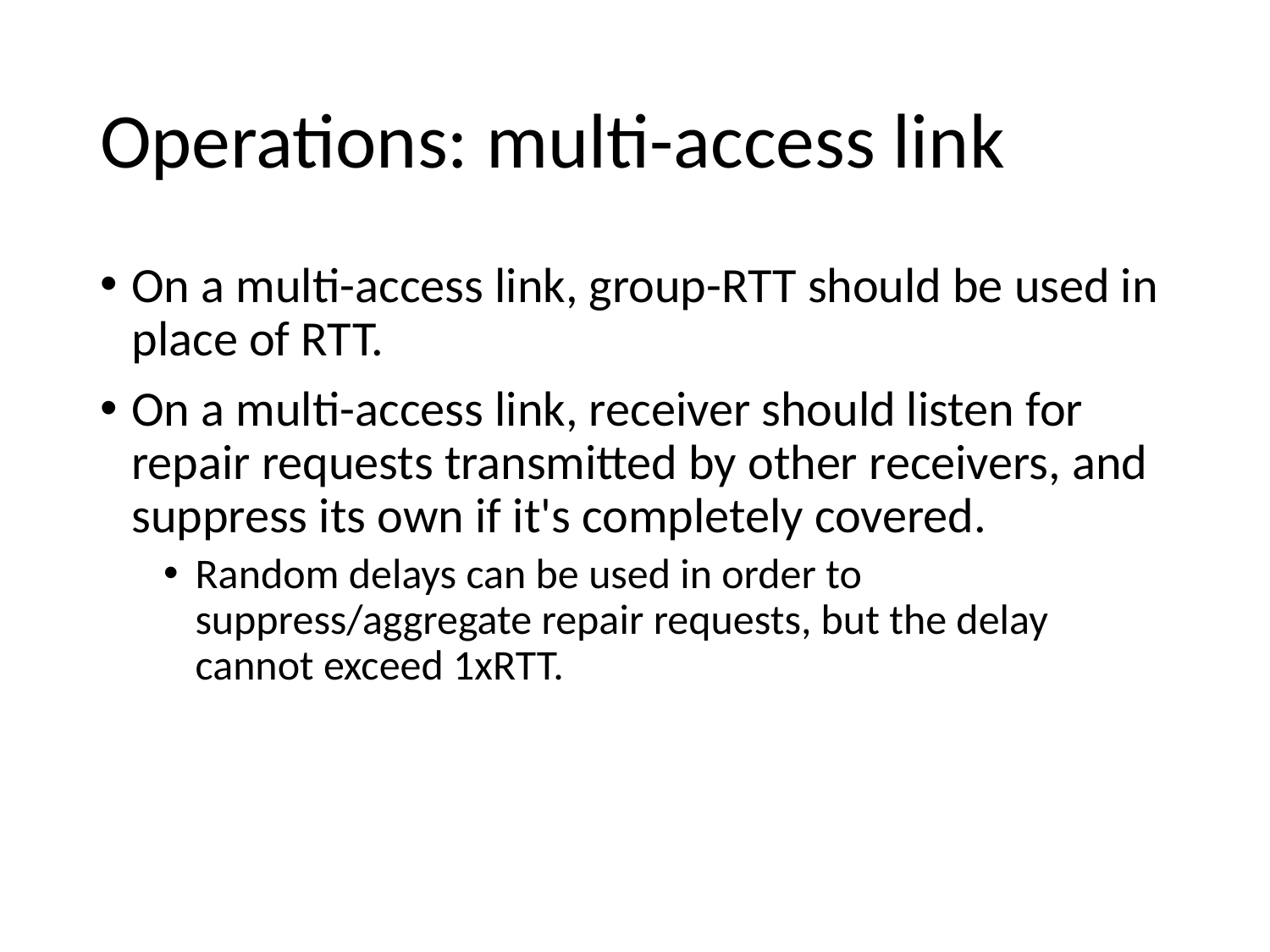

# Operations: multi-access link
On a multi-access link, group-RTT should be used in place of RTT.
On a multi-access link, receiver should listen for repair requests transmitted by other receivers, and suppress its own if it's completely covered.
Random delays can be used in order to suppress/aggregate repair requests, but the delay cannot exceed 1xRTT.